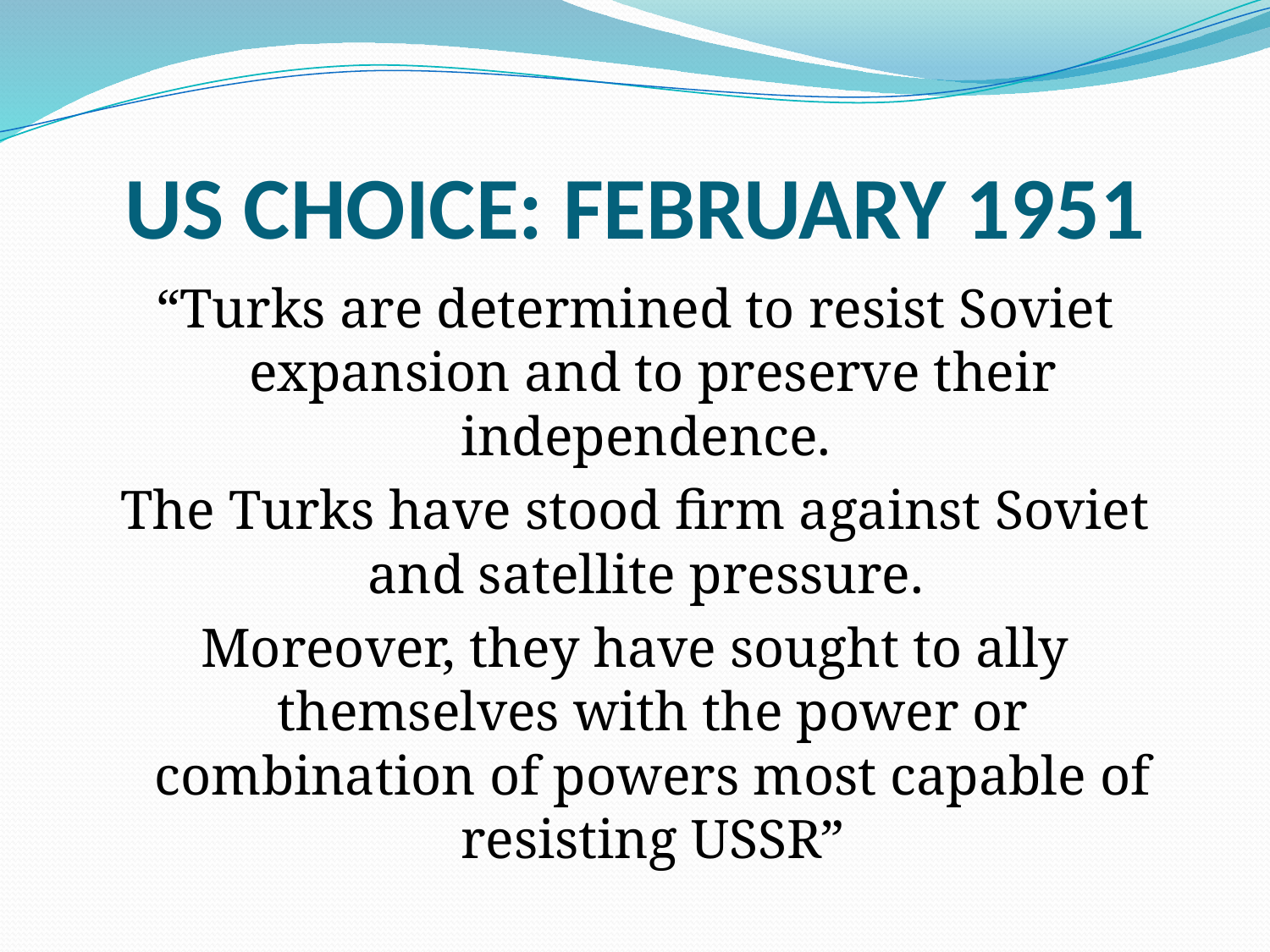

# US CHOICE: FEBRUARY 1951
“Turks are determined to resist Soviet expansion and to preserve their independence.
The Turks have stood firm against Soviet and satellite pressure.
Moreover, they have sought to ally themselves with the power or combination of powers most capable of resisting USSR”